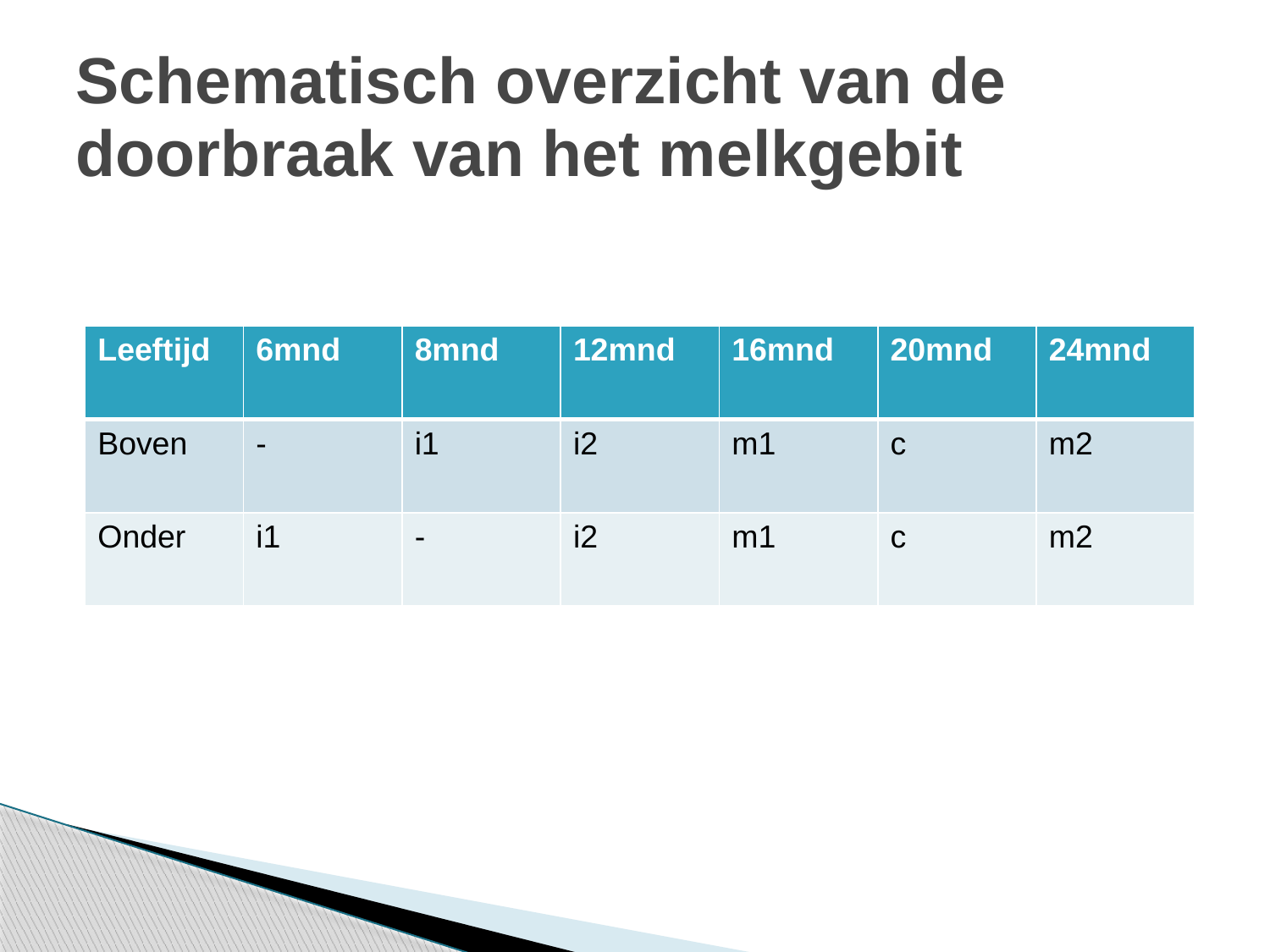

# Schematisch overzicht van de doorbraak van het melkgebit
| Leeftijd | 6mnd | 8mnd | 12mnd | 16mnd | 20mnd | 24mnd |
| --- | --- | --- | --- | --- | --- | --- |
| Boven | - | i1 | i2 | m1 | c | m2 |
| Onder | i1 | - | i2 | m1 | c | m2 |